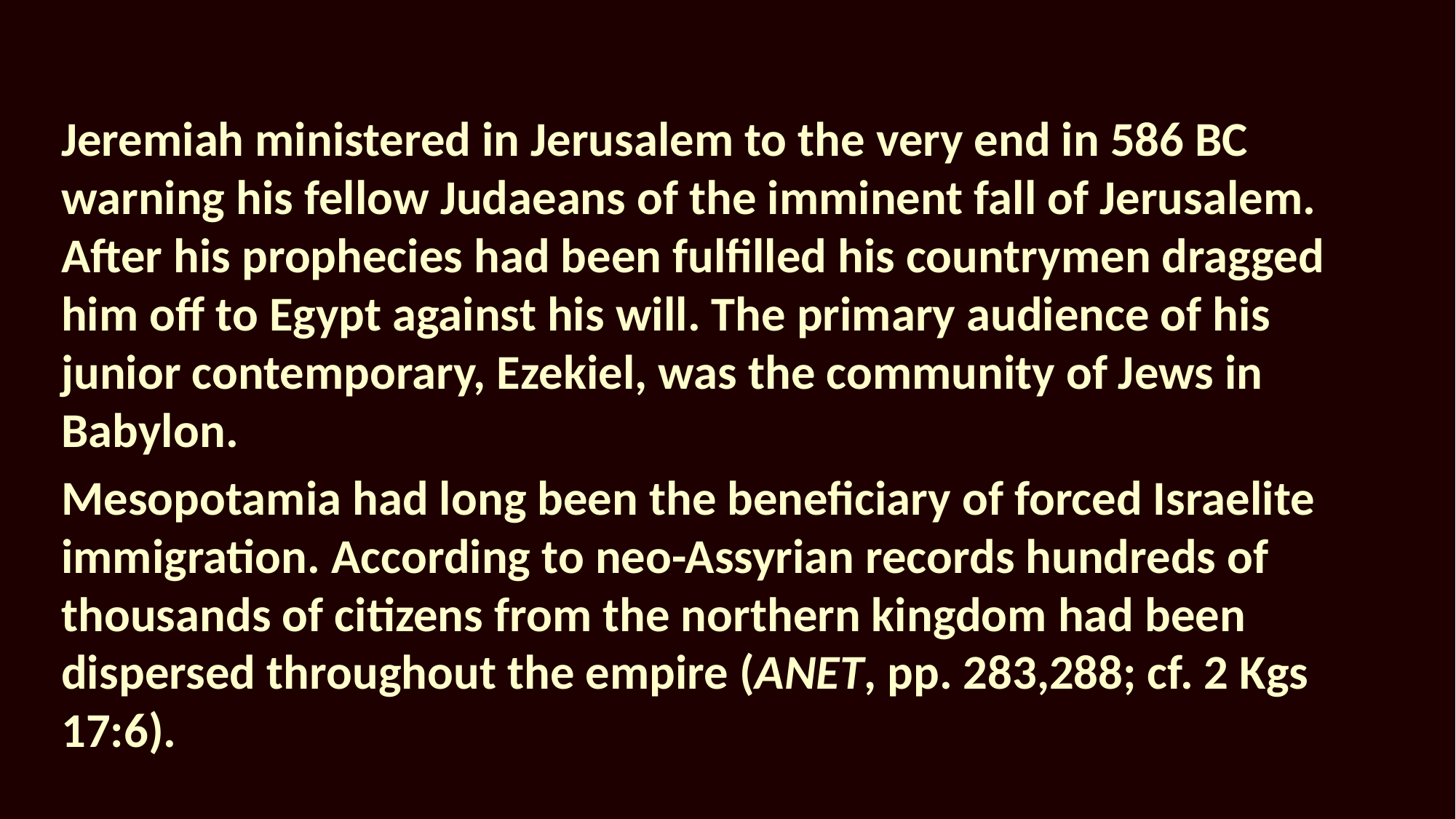

Jeremiah ministered in Jerusalem to the very end in 586 BC warning his fellow Judaeans of the imminent fall of Jerusalem. After his prophecies had been fulfilled his countrymen dragged him off to Egypt against his will. The primary audience of his junior contemporary, Ezekiel, was the community of Jews in Babylon.
Mesopotamia had long been the beneficiary of forced Israelite immigration. According to neo-Assyrian records hundreds of thousands of citizens from the northern kingdom had been dispersed throughout the empire (ANET, pp. 283,288; cf. 2 Kgs 17:6).